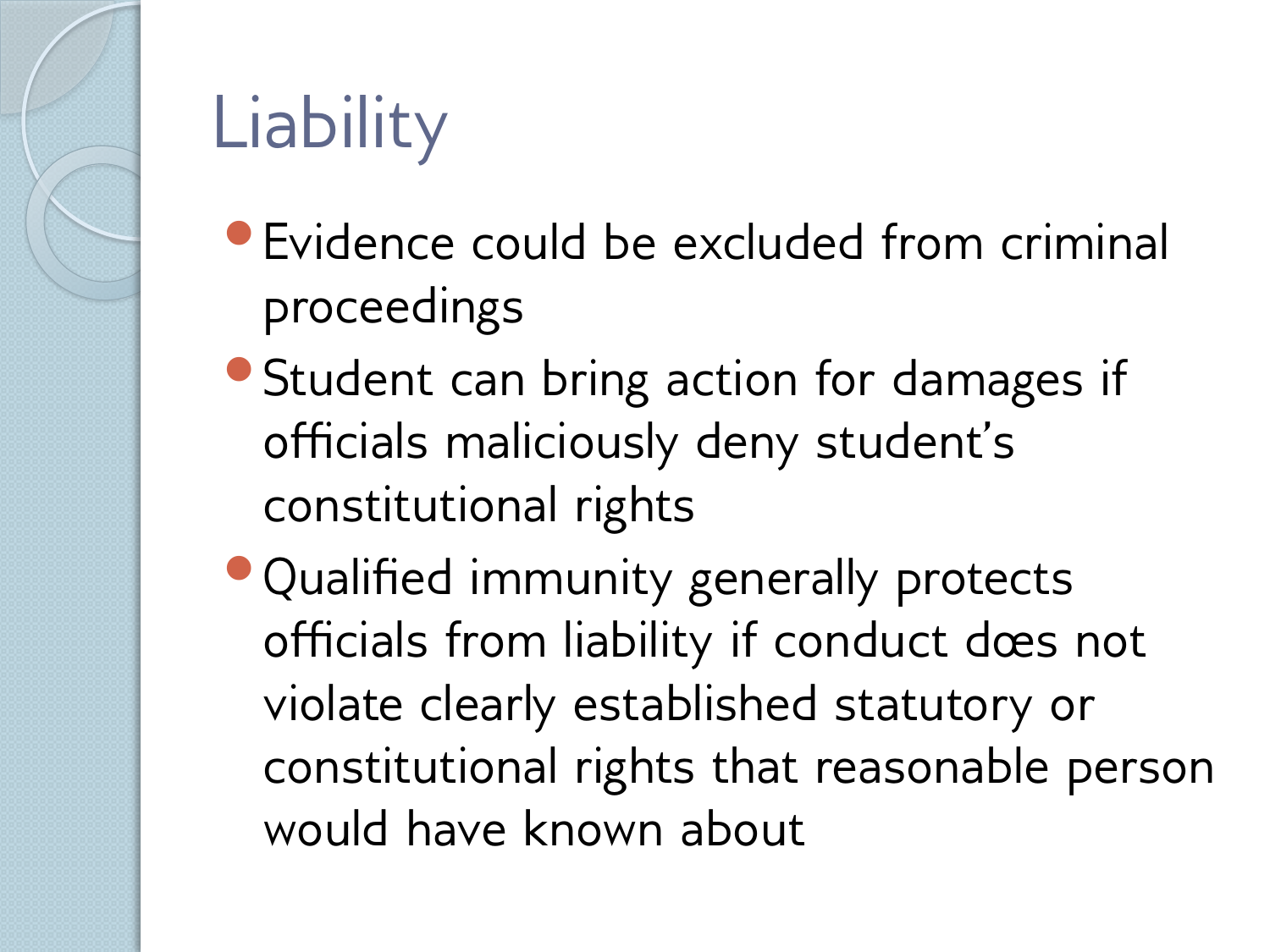

# Liability
Evidence could be excluded from criminal proceedings
Student can bring action for damages if officials maliciously deny student’s constitutional rights
Qualified immunity generally protects officials from liability if conduct does not violate clearly established statutory or constitutional rights that reasonable person would have known about